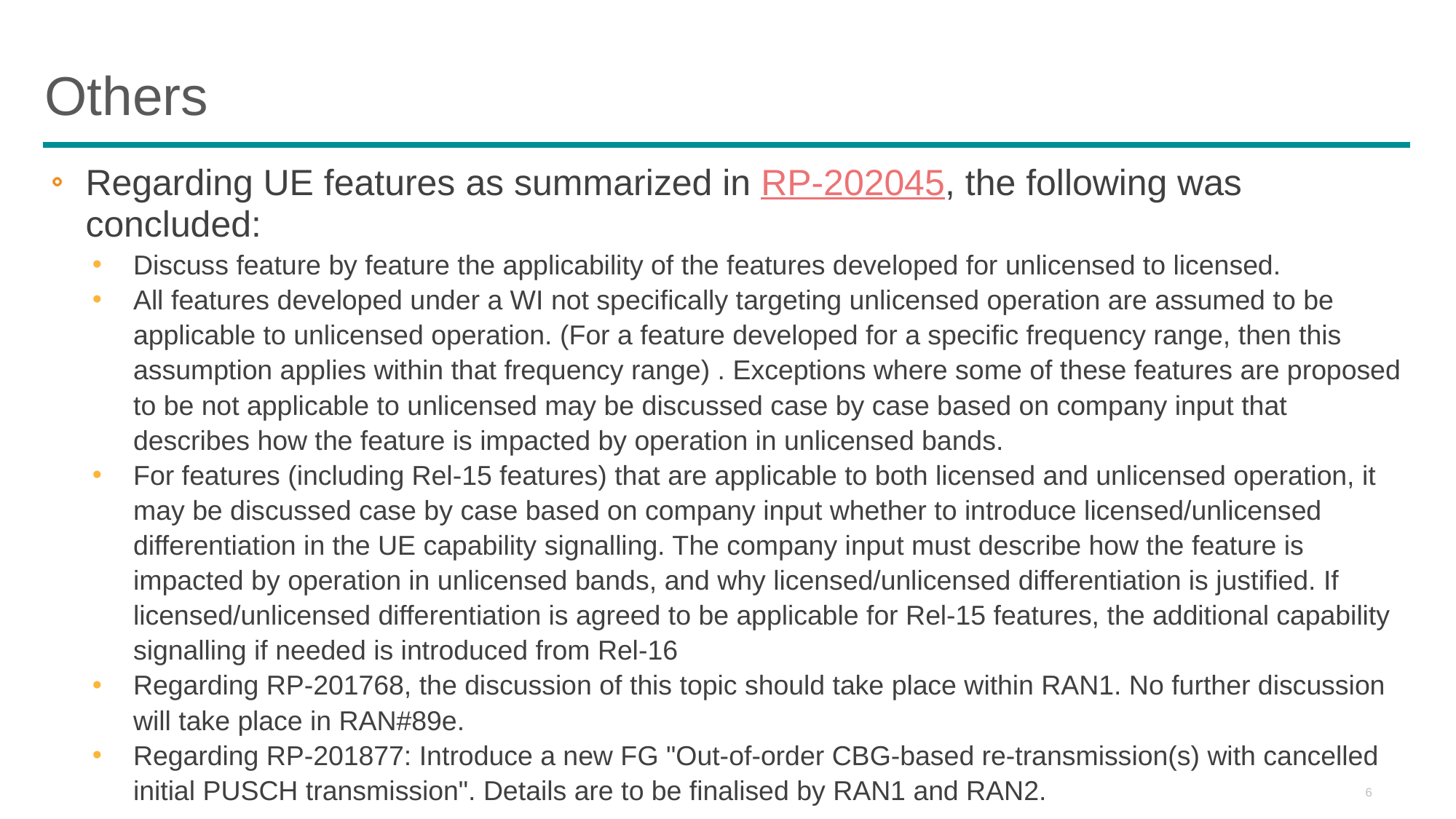

# Others
Regarding UE features as summarized in RP-202045, the following was concluded:
Discuss feature by feature the applicability of the features developed for unlicensed to licensed.
All features developed under a WI not specifically targeting unlicensed operation are assumed to be applicable to unlicensed operation. (For a feature developed for a specific frequency range, then this assumption applies within that frequency range) . Exceptions where some of these features are proposed to be not applicable to unlicensed may be discussed case by case based on company input that describes how the feature is impacted by operation in unlicensed bands.
For features (including Rel-15 features) that are applicable to both licensed and unlicensed operation, it may be discussed case by case based on company input whether to introduce licensed/unlicensed differentiation in the UE capability signalling. The company input must describe how the feature is impacted by operation in unlicensed bands, and why licensed/unlicensed differentiation is justified. If licensed/unlicensed differentiation is agreed to be applicable for Rel-15 features, the additional capability signalling if needed is introduced from Rel-16
Regarding RP-201768, the discussion of this topic should take place within RAN1. No further discussion will take place in RAN#89e.
Regarding RP-201877: Introduce a new FG "Out-of-order CBG-based re-transmission(s) with cancelled initial PUSCH transmission". Details are to be finalised by RAN1 and RAN2.